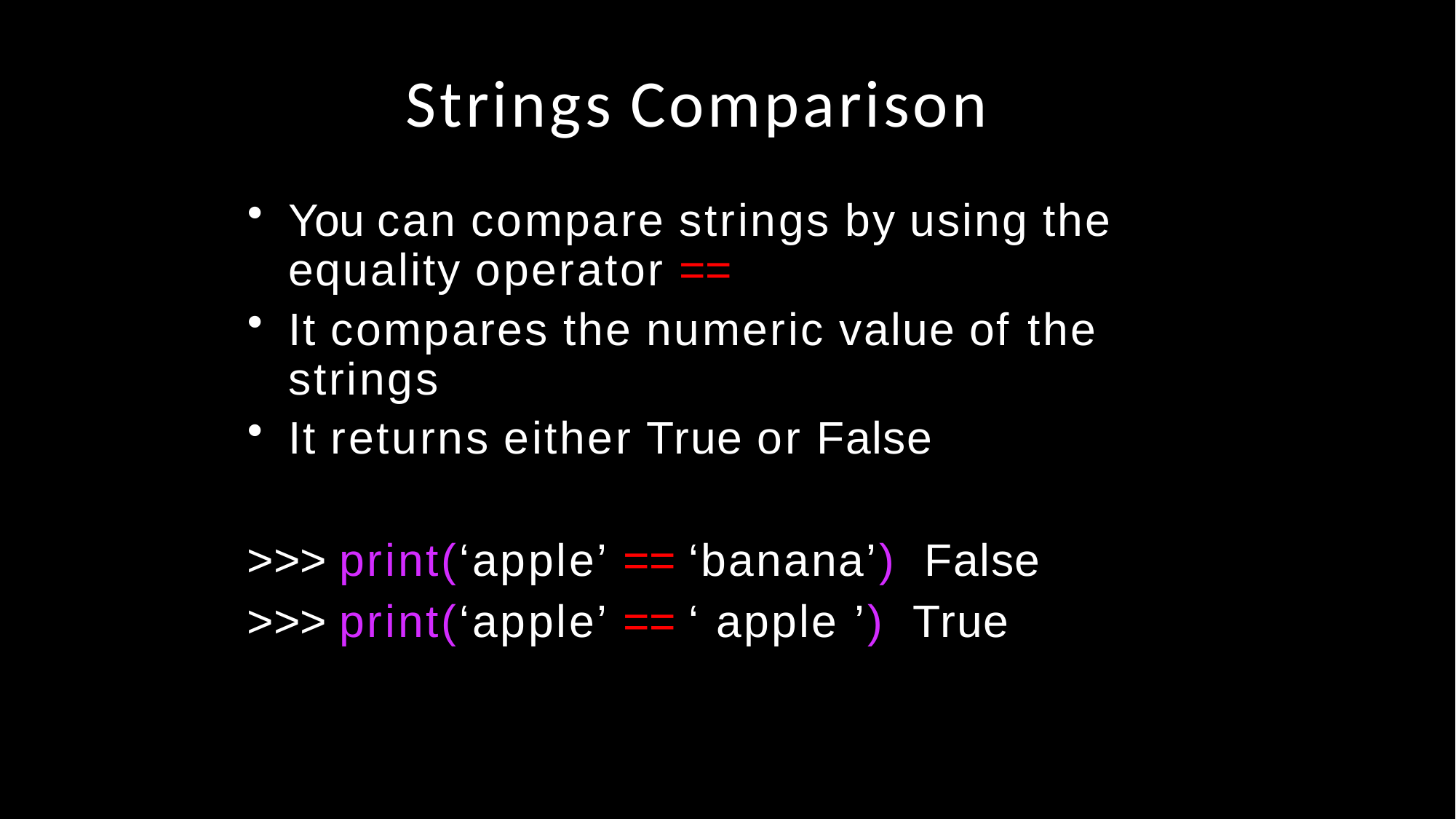

# Strings Comparison
You can compare strings by using the  equality operator ==
It compares the numeric value of the  strings
It returns either True or False

>>> print(‘apple’ == ‘banana’)  False
>>> print(‘apple’ == ‘ apple ’)  True